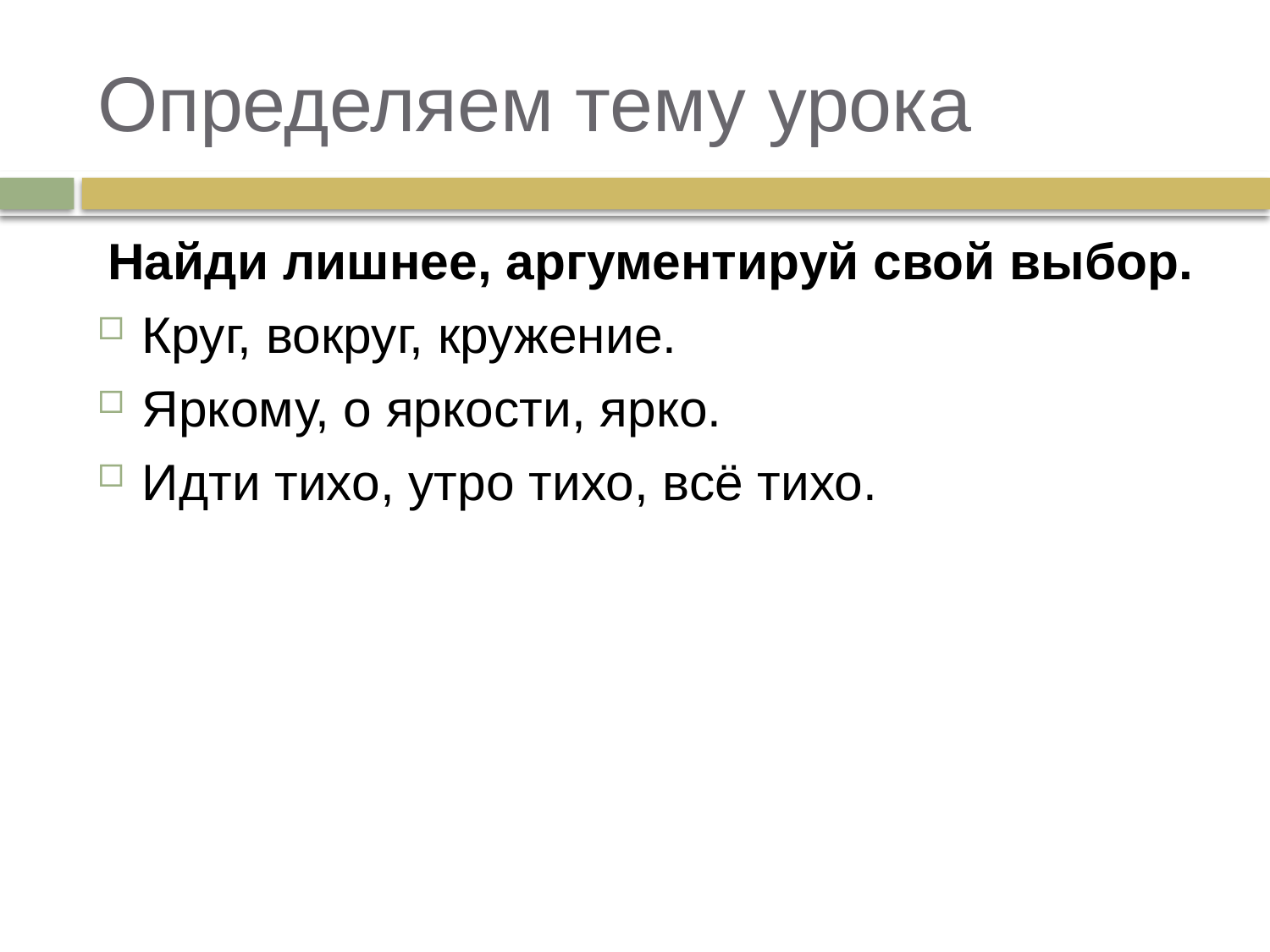

# Определяем тему урока
Найди лишнее, аргументируй свой выбор.
Круг, вокруг, кружение.
Яркому, о яркости, ярко.
Идти тихо, утро тихо, всё тихо.